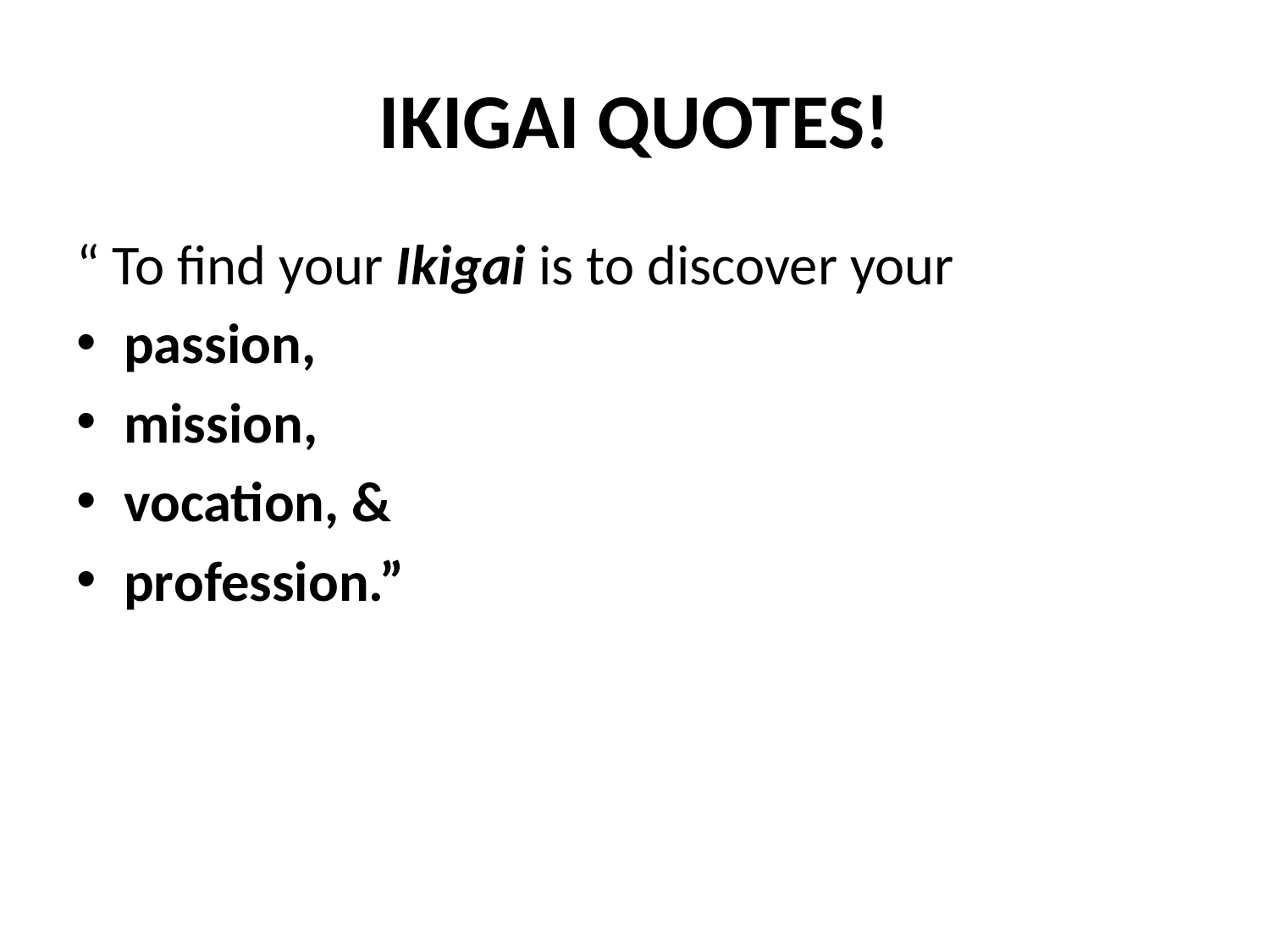

# IKIGAI QUOTES!
“ To find your Ikigai is to discover your
passion,
mission,
vocation, &
profession.”